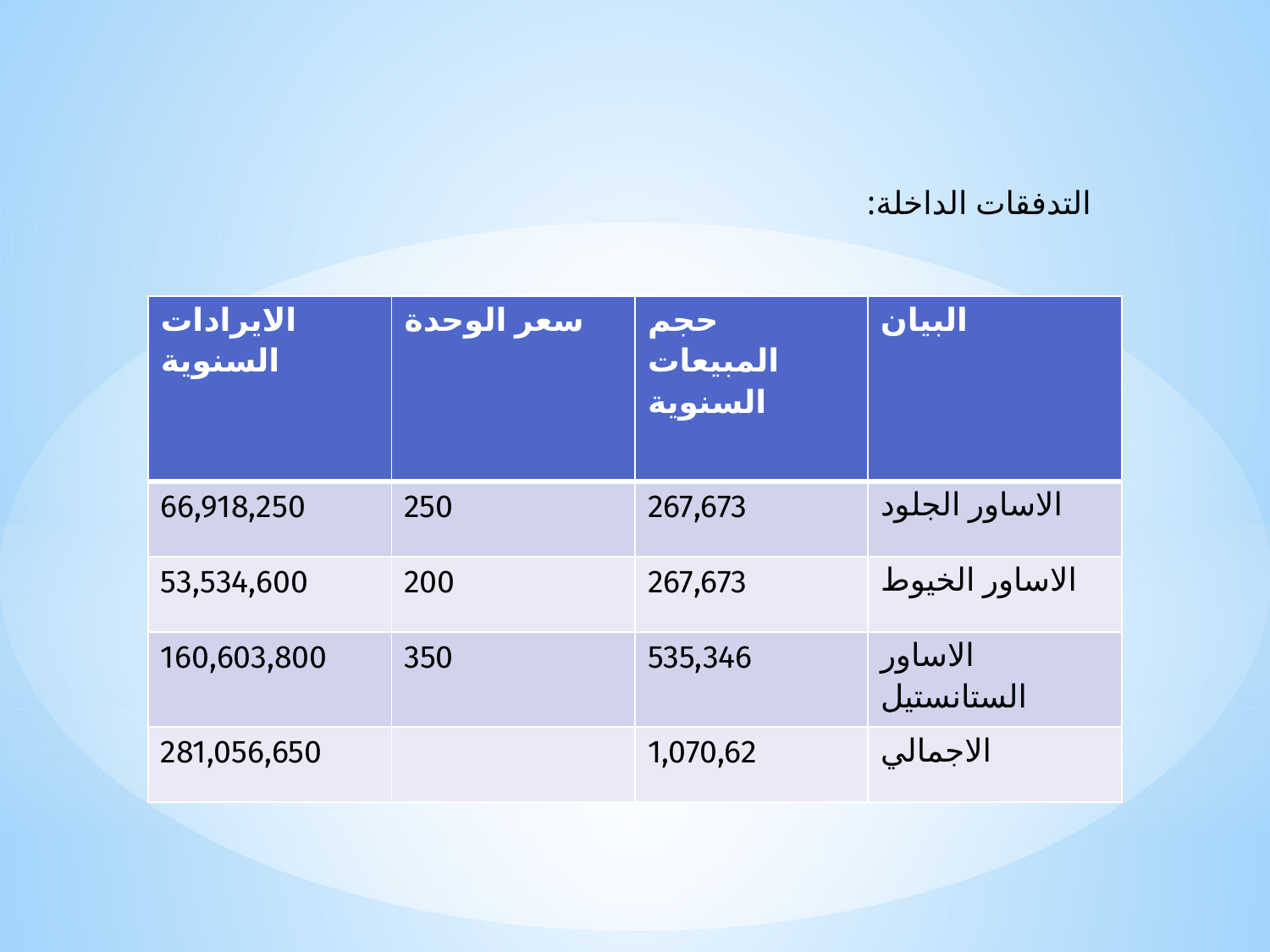

التدفقات الداخلة:
| الايرادات السنوية | سعر الوحدة | حجم المبيعات السنوية | البيان |
| --- | --- | --- | --- |
| 66,918,250 | 250 | 267,673 | الاساور الجلود |
| 53,534,600 | 200 | 267,673 | الاساور الخيوط |
| 160,603,800 | 350 | 535,346 | الاساور الستانستيل |
| 281,056,650 |  | 1,070,62 | الاجمالي |